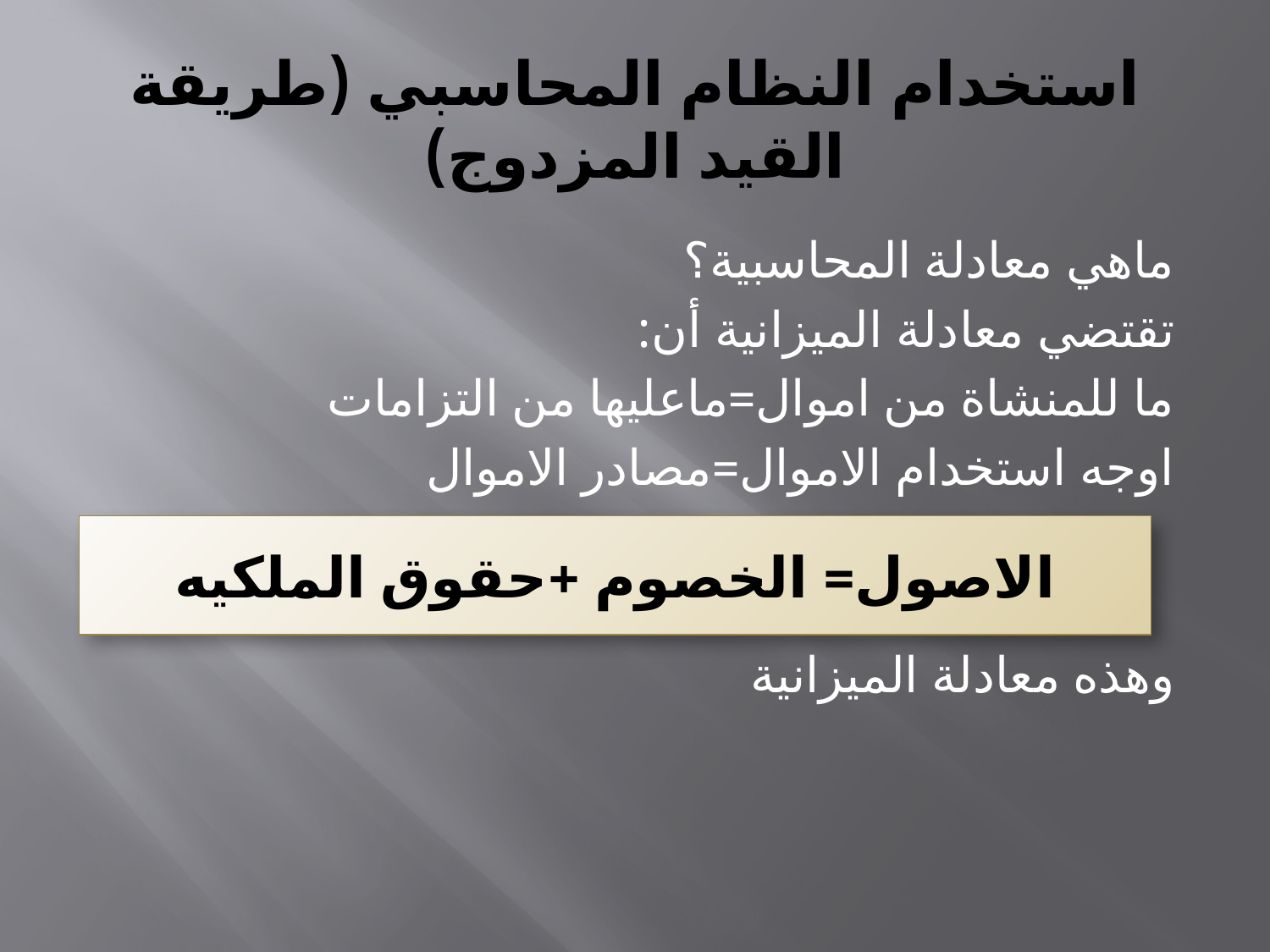

# استخدام النظام المحاسبي (طريقة القيد المزدوج)
ماهي معادلة المحاسبية؟
تقتضي معادلة الميزانية أن:
ما للمنشاة من اموال=ماعليها من التزامات
اوجه استخدام الاموال=مصادر الاموال

وهذه معادلة الميزانية
الاصول= الخصوم +حقوق الملكيه